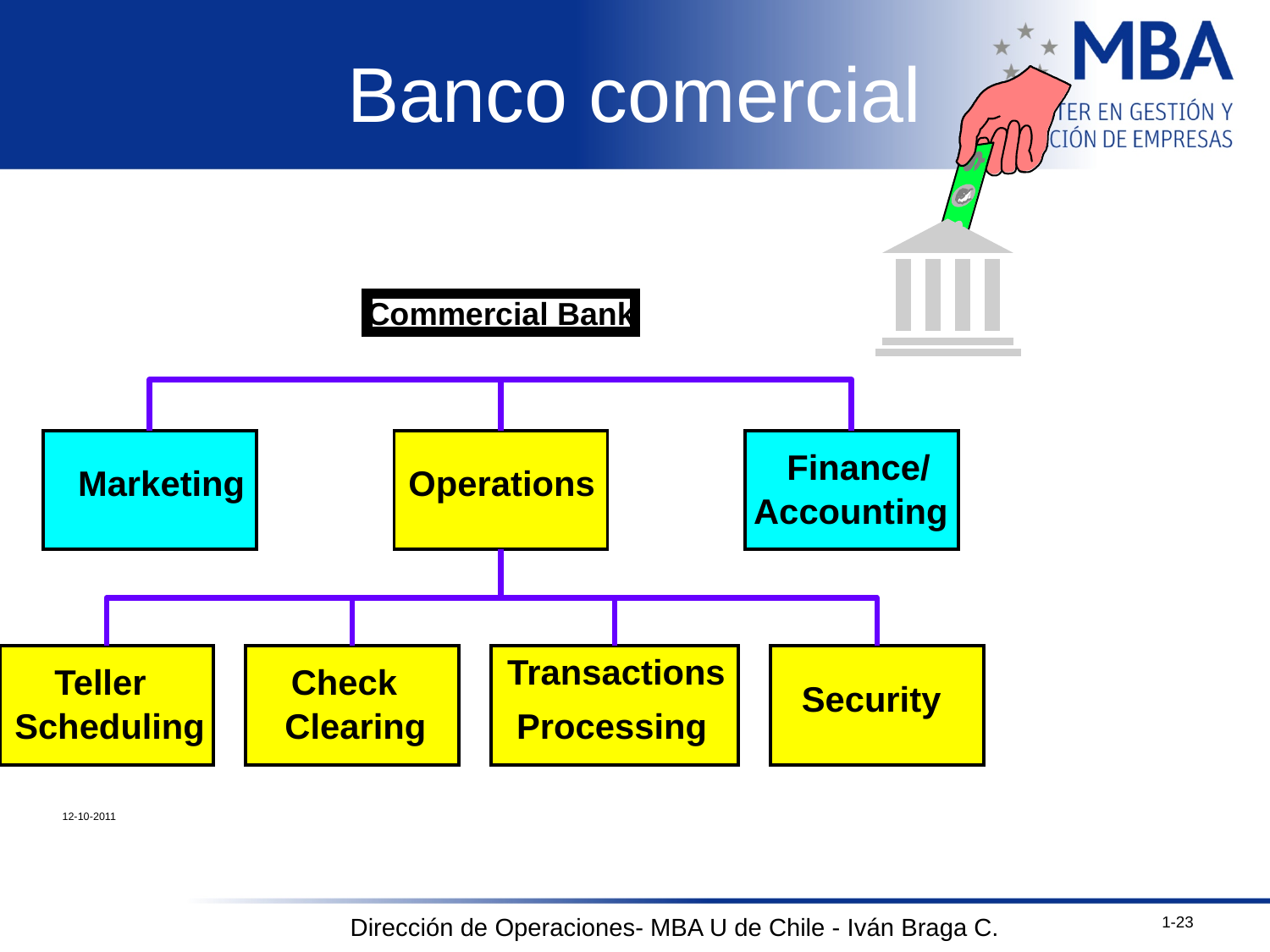

# Banco comercial

Commercial Bank

Finance/
Marketing
Operations
Accounting

Transactions
Teller
Check
Security
Scheduling
Clearing
Processing
12-10-2011

1-23